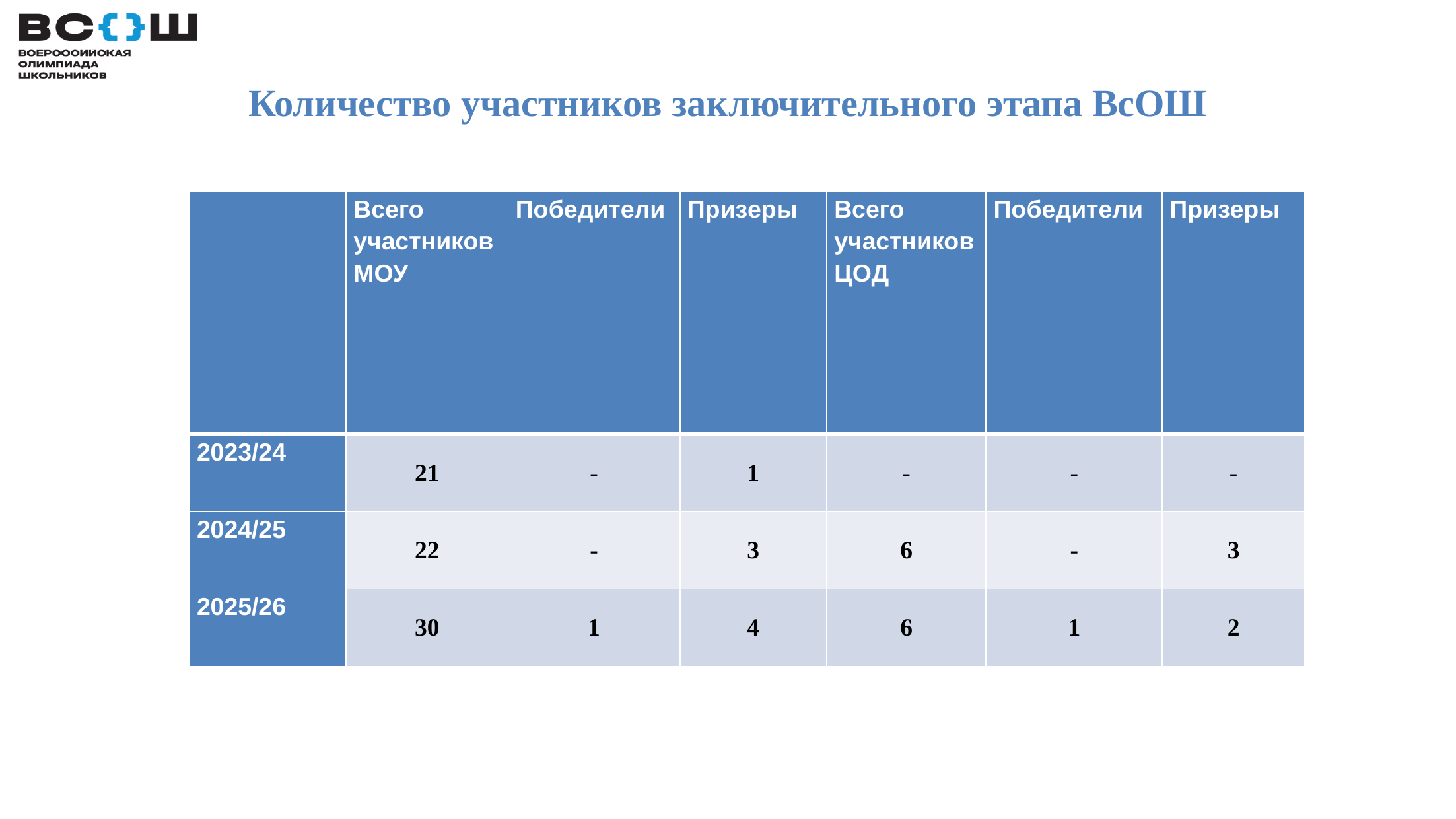

# Количество участников заключительного этапа ВсОШ
|  | Всего участников МОУ | Победители | Призеры | Всего участников ЦОД | Победители | Призеры |
| --- | --- | --- | --- | --- | --- | --- |
| 2023/24 | 21 | - | 1 | - | - | - |
| 2024/25 | 22 | - | 3 | 6 | - | 3 |
| 2025/26 | 30 | 1 | 4 | 6 | 1 | 2 |